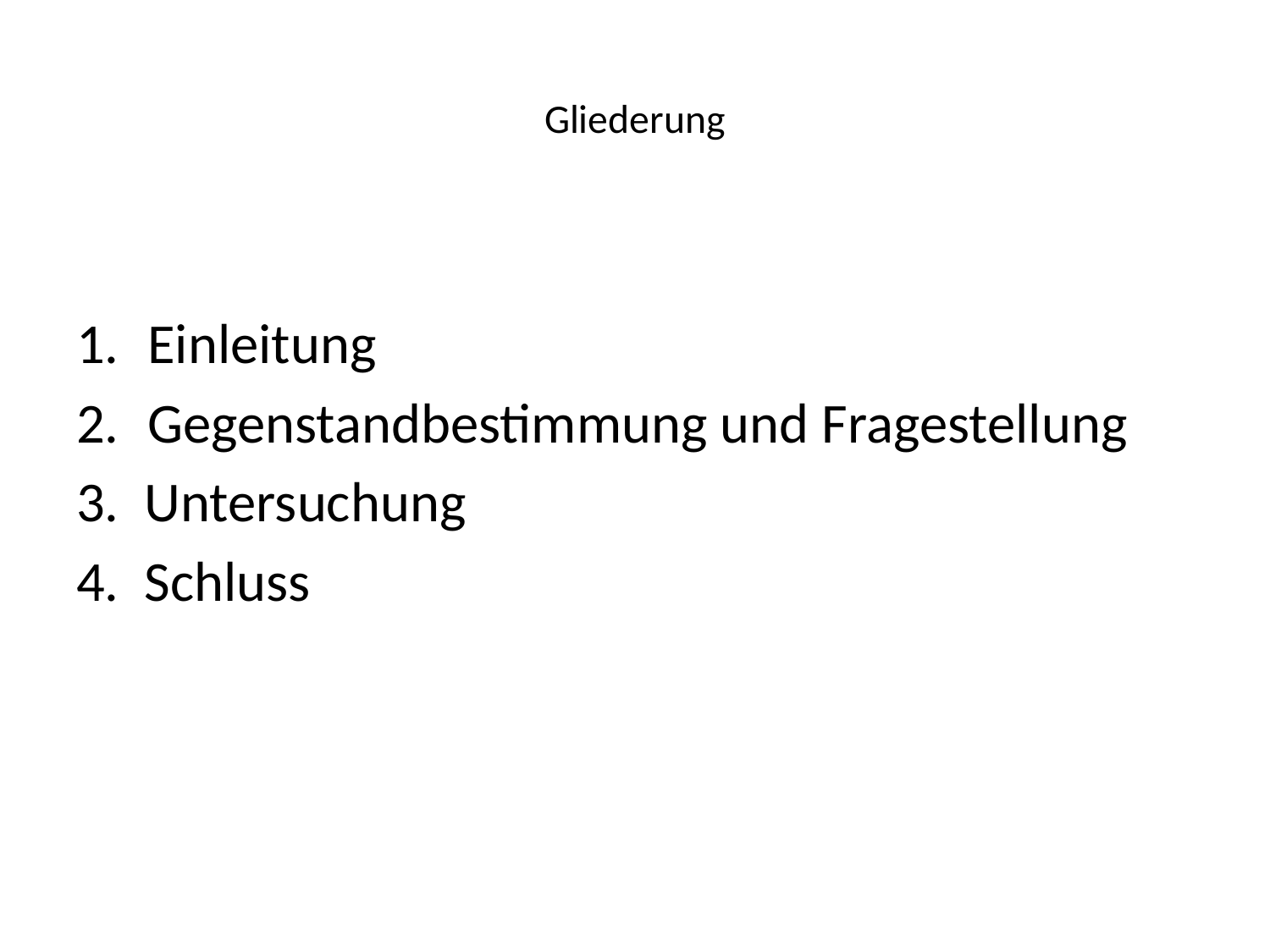

# Gliederung

Einleitung
Gegenstandbestimmung und Fragestellung
3.  Untersuchung
4.  Schluss